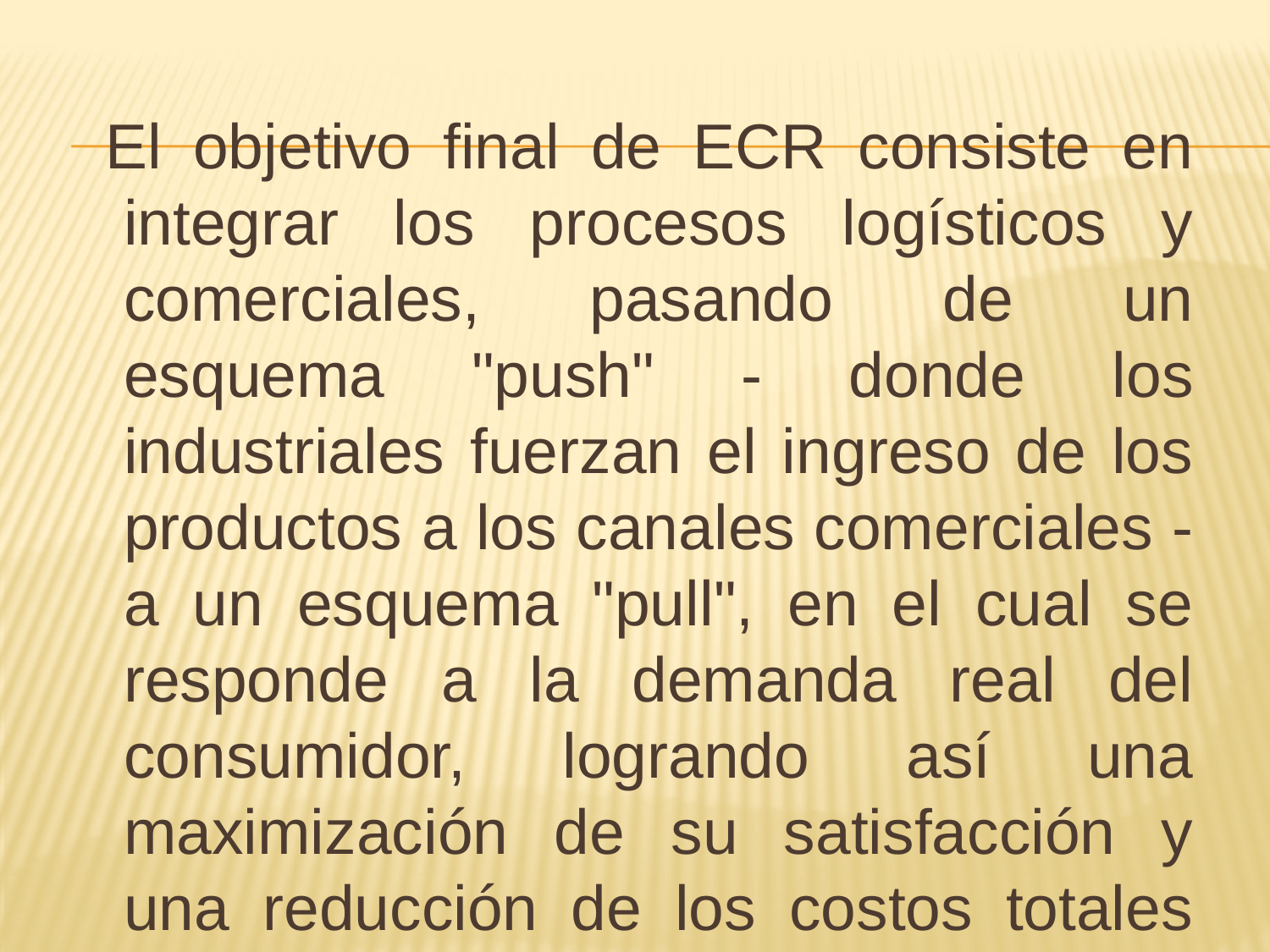

#
 El objetivo final de ECR consiste en integrar los procesos logísticos y comerciales, pasando de un esquema "push" - donde los industriales fuerzan el ingreso de los productos a los canales comerciales - a un esquema "pull", en el cual se responde a la demanda real del consumidor, logrando así una maximización de su satisfacción y una reducción de los costos totales de operación.